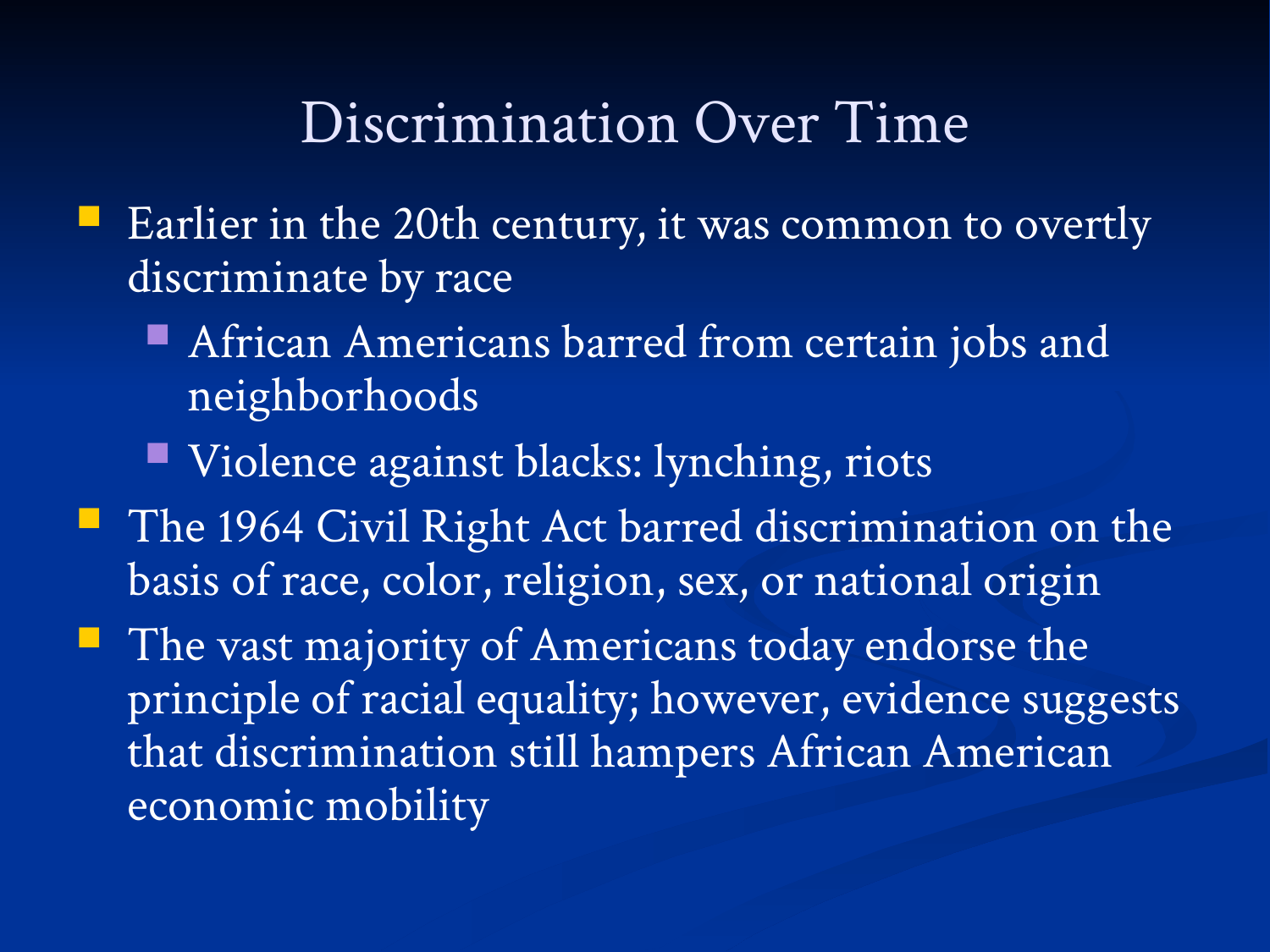

# Discrimination Over Time
Earlier in the 20th century, it was common to overtly discriminate by race
African Americans barred from certain jobs and neighborhoods
Violence against blacks: lynching, riots
The 1964 Civil Right Act barred discrimination on the basis of race, color, religion, sex, or national origin
The vast majority of Americans today endorse the principle of racial equality; however, evidence suggests that discrimination still hampers African American economic mobility